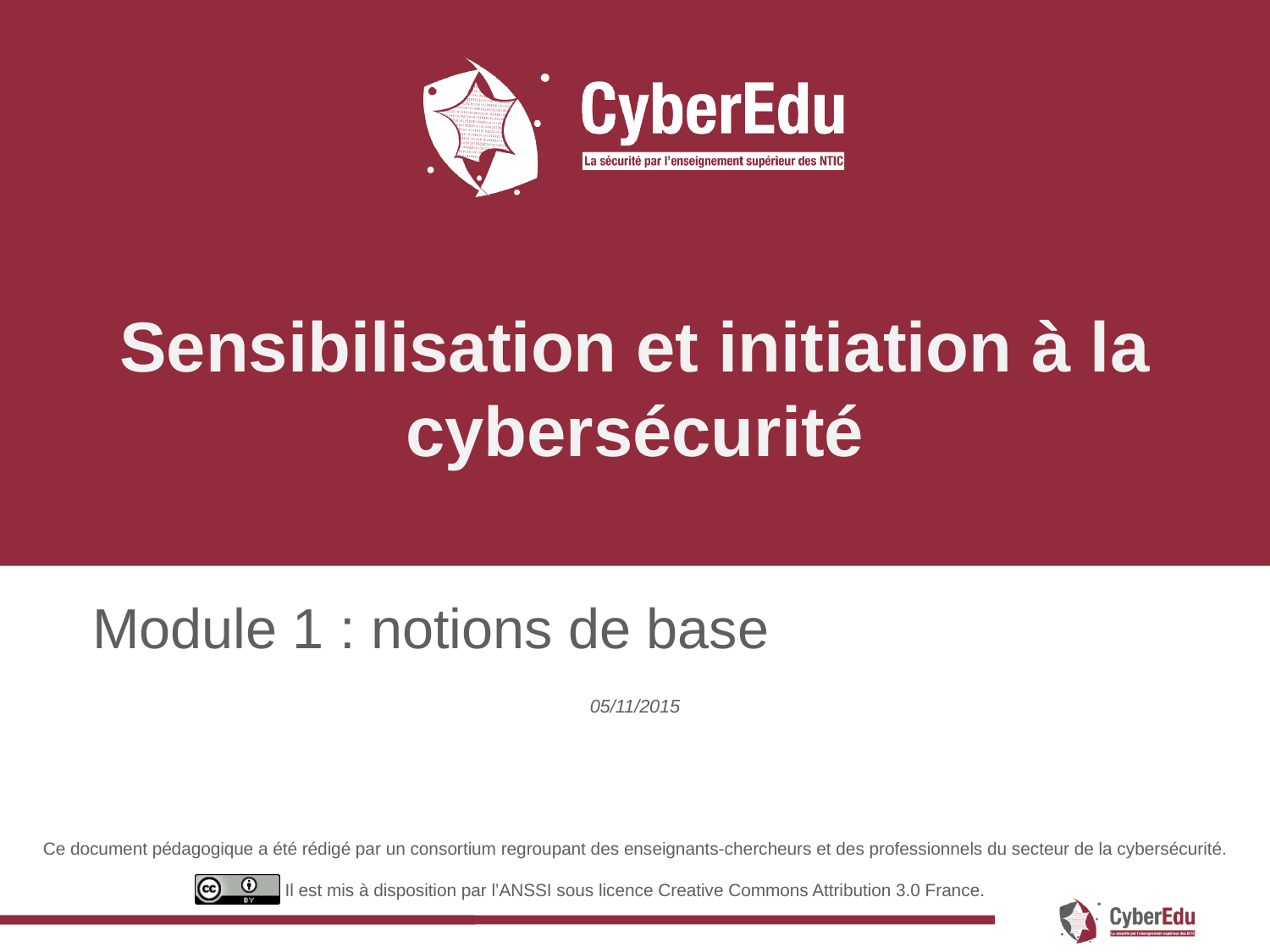

# Sensibilisation et initiation à la cybersécurité

Module 1 : notions de base
05/11/2015